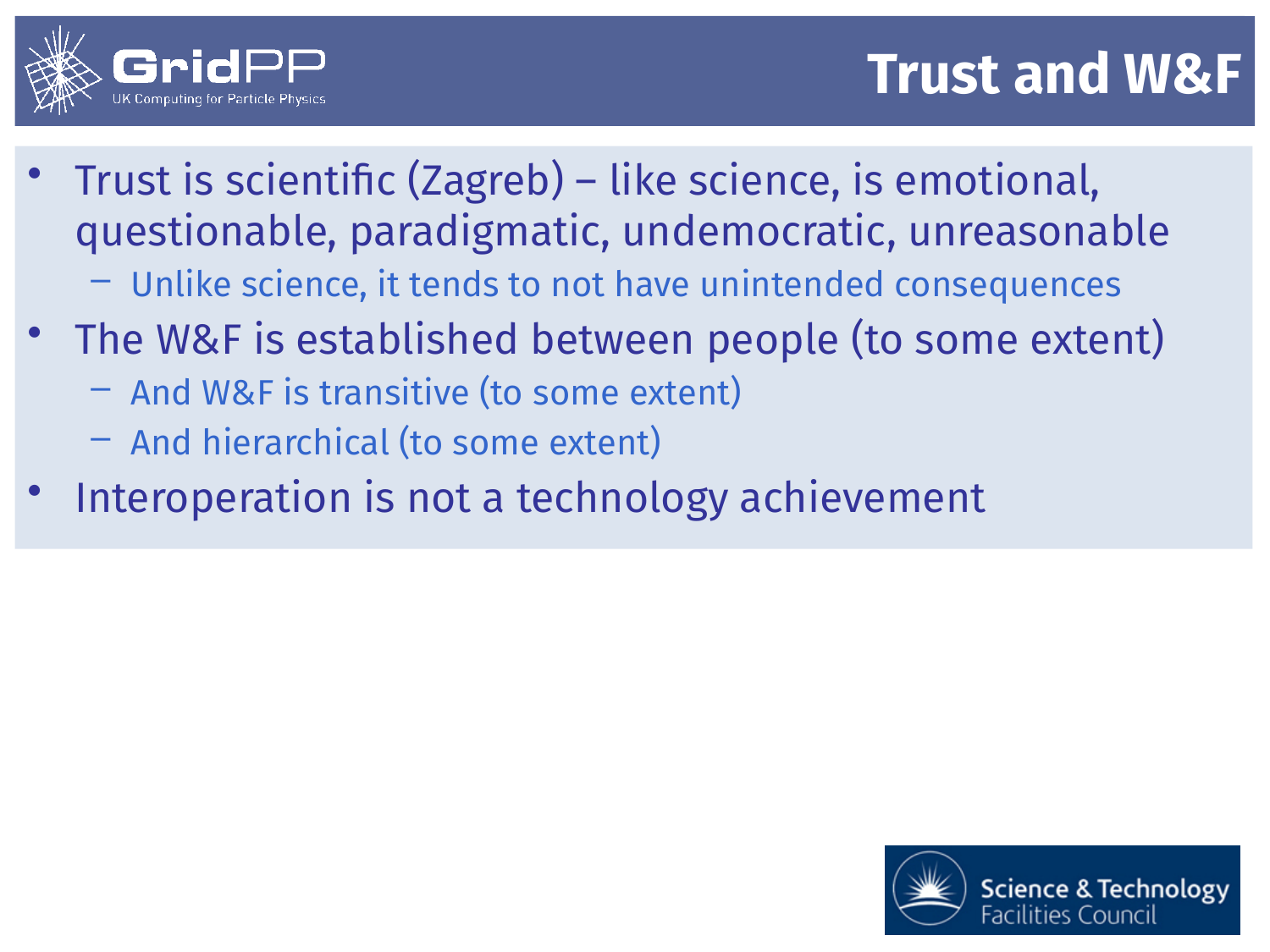

# Trust and W&F
Trust is scientific (Zagreb) – like science, is emotional, questionable, paradigmatic, undemocratic, unreasonable
Unlike science, it tends to not have unintended consequences
The W&F is established between people (to some extent)
And W&F is transitive (to some extent)
And hierarchical (to some extent)
Interoperation is not a technology achievement